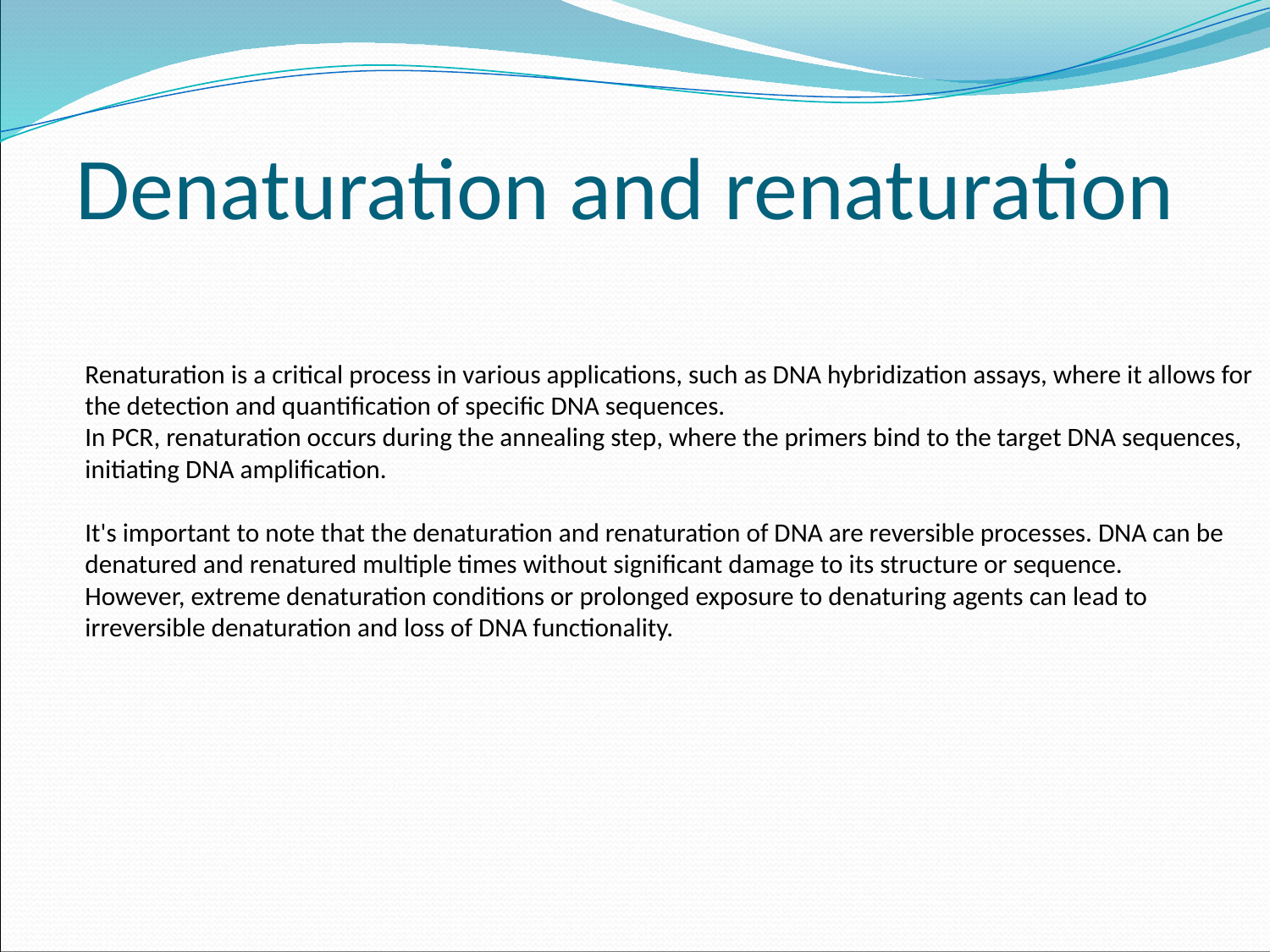

# Denaturation and renaturation
Renaturation is a critical process in various applications, such as DNA hybridization assays, where it allows for the detection and quantification of specific DNA sequences.
In PCR, renaturation occurs during the annealing step, where the primers bind to the target DNA sequences, initiating DNA amplification.

It's important to note that the denaturation and renaturation of DNA are reversible processes. DNA can be denatured and renatured multiple times without significant damage to its structure or sequence.
However, extreme denaturation conditions or prolonged exposure to denaturing agents can lead to irreversible denaturation and loss of DNA functionality.